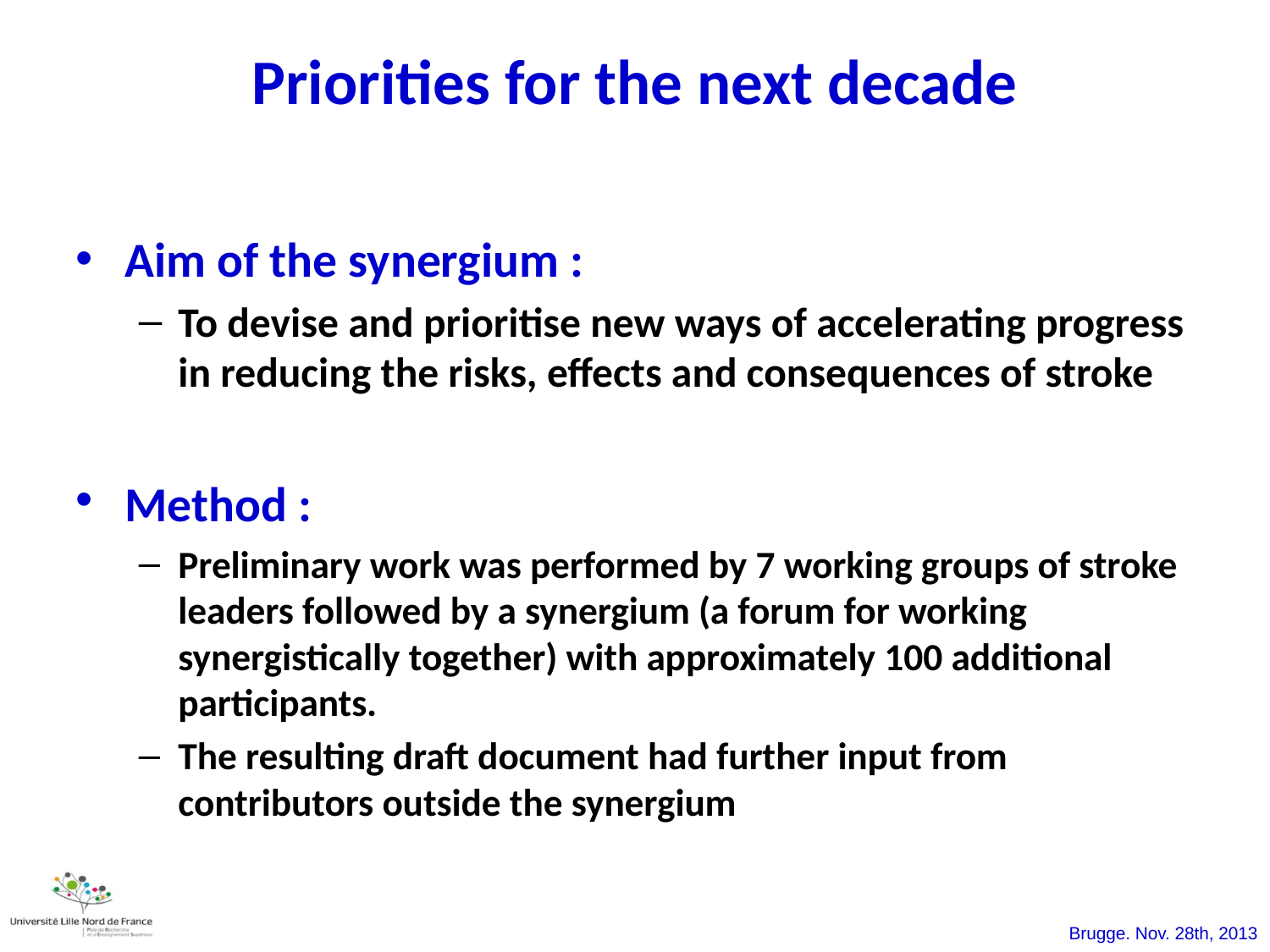

Priorities for the next decade
Aim of the synergium :
To devise and prioritise new ways of accelerating progress in reducing the risks, effects and consequences of stroke

Method :
Preliminary work was performed by 7 working groups of stroke leaders followed by a synergium (a forum for working synergistically together) with approximately 100 additional participants.
The resulting draft document had further input from contributors outside the synergium